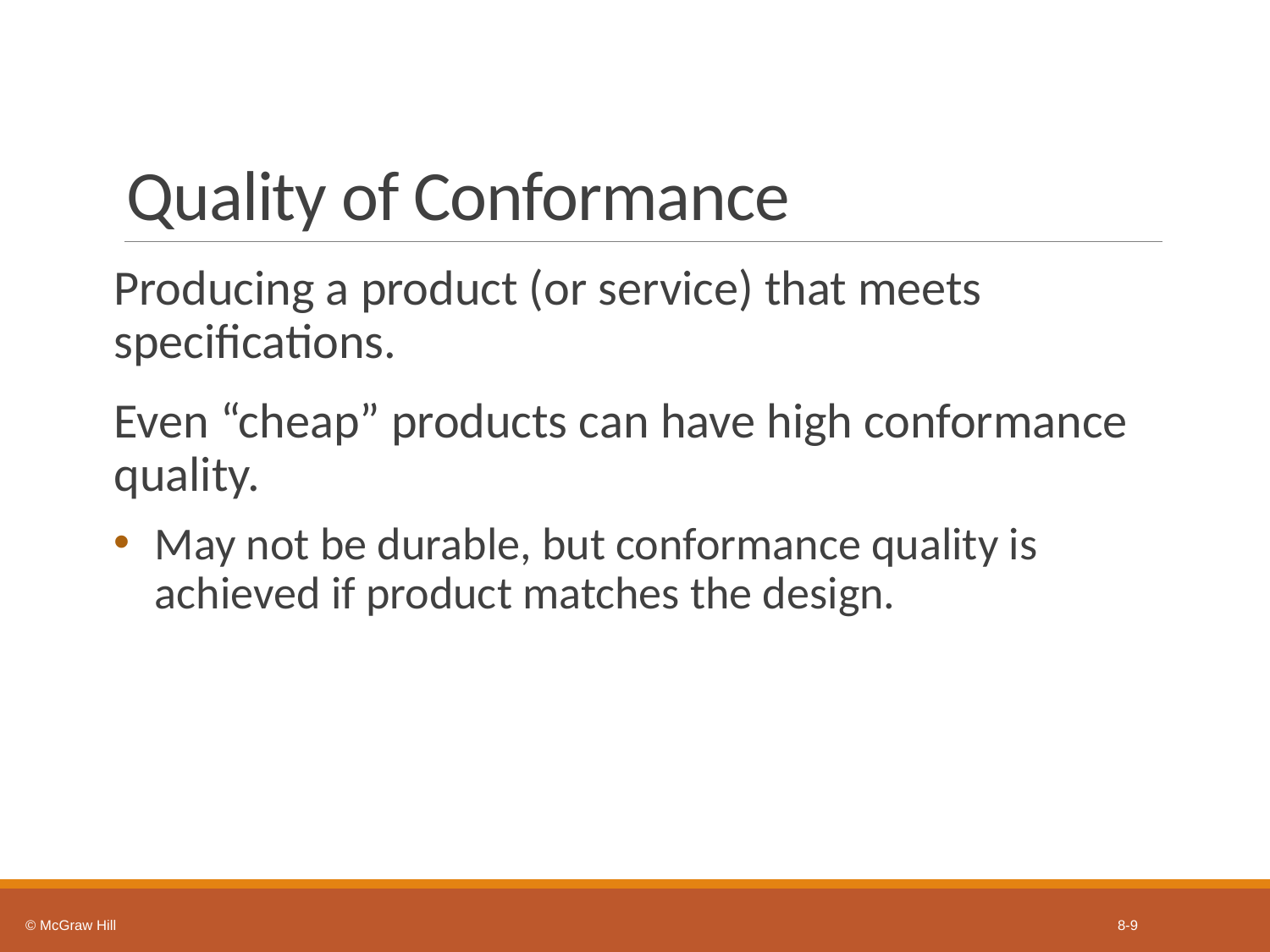

# Quality of Conformance
Producing a product (or service) that meets specifications.
Even “cheap” products can have high conformance quality.
May not be durable, but conformance quality is achieved if product matches the design.